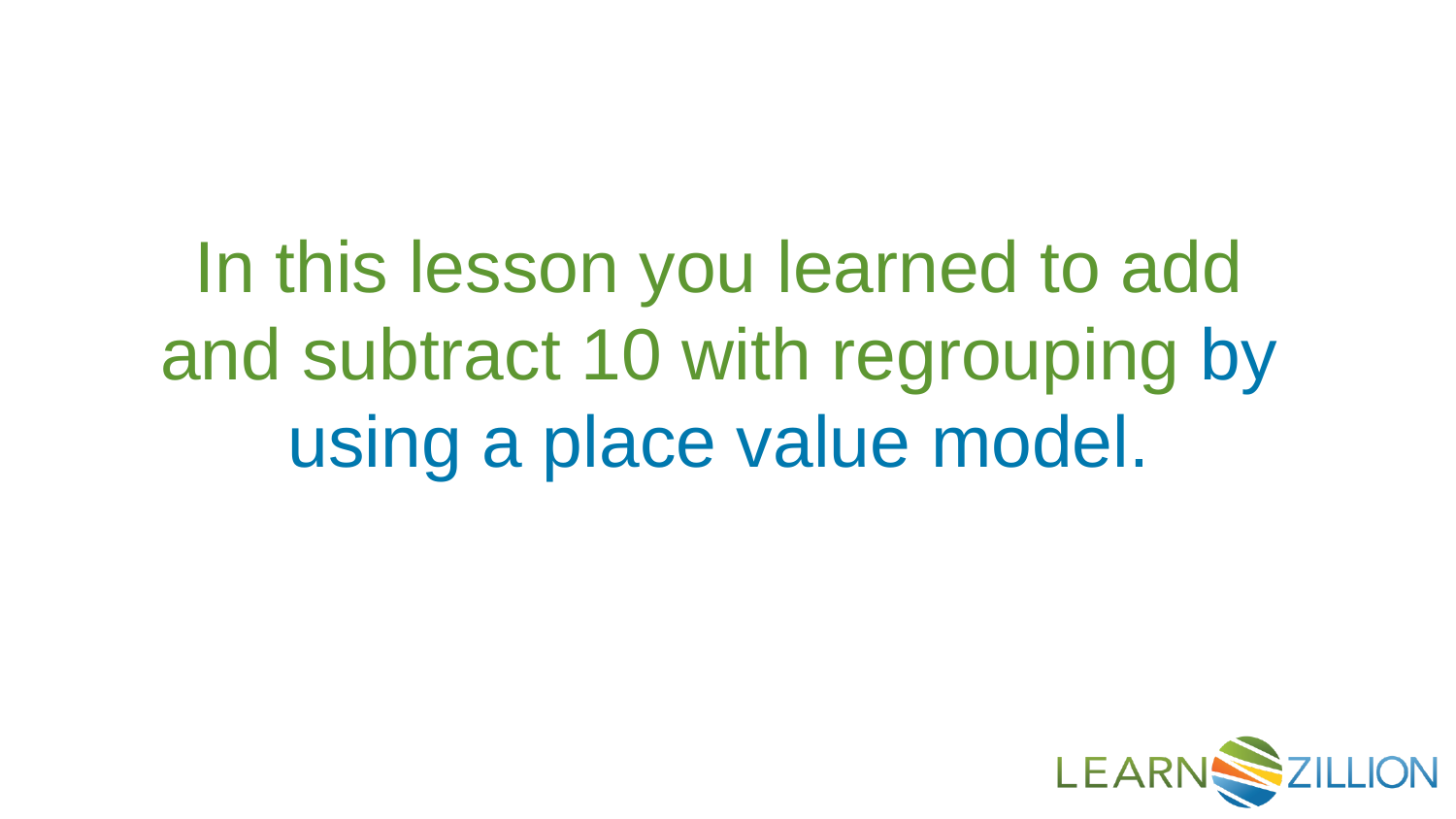

In this lesson you learned to add and subtract 10 with regrouping by using a place value model.